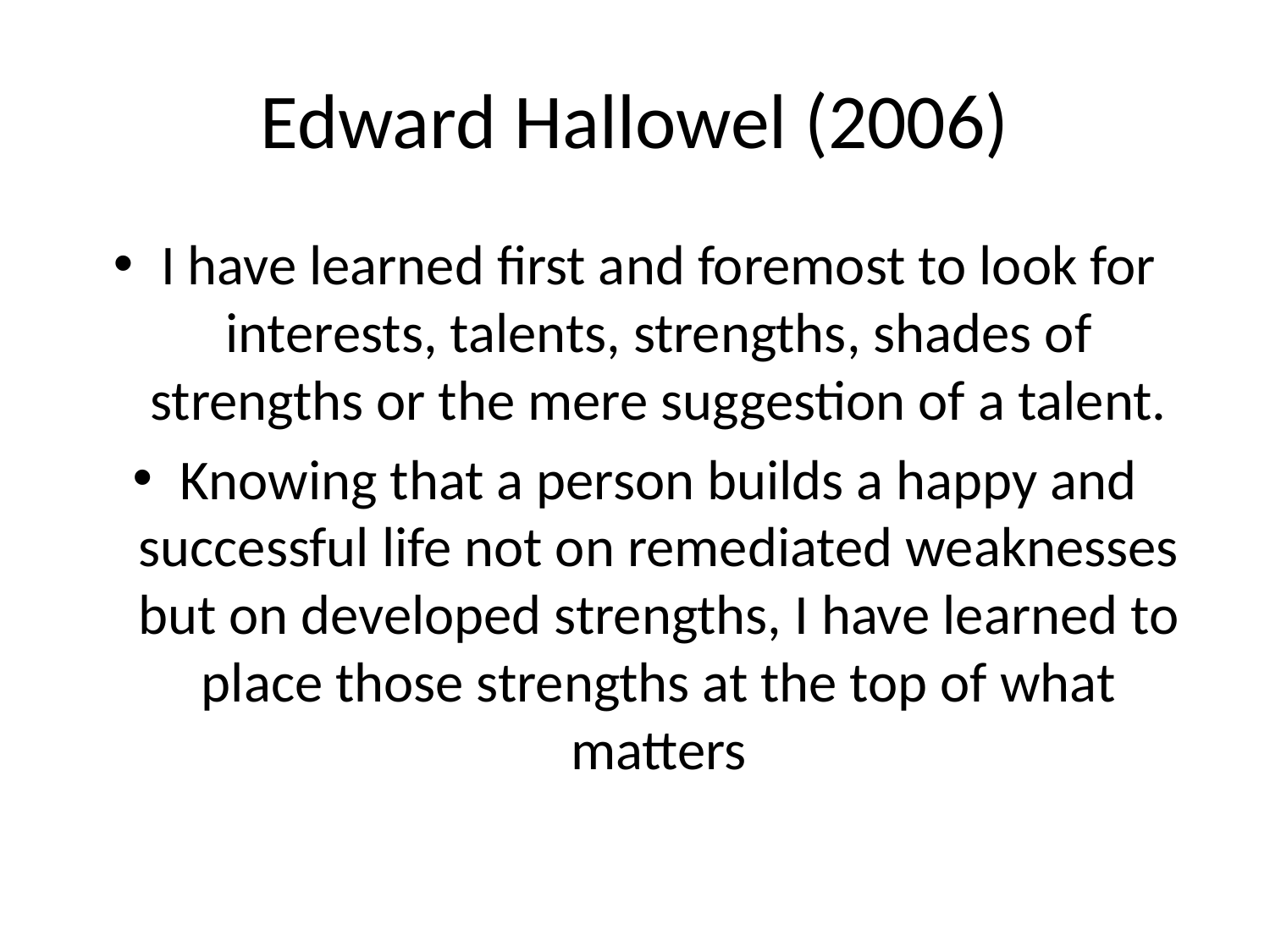

# Edward Hallowel (2006)
I have learned first and foremost to look for interests, talents, strengths, shades of strengths or the mere suggestion of a talent.
Knowing that a person builds a happy and successful life not on remediated weaknesses but on developed strengths, I have learned to place those strengths at the top of what matters